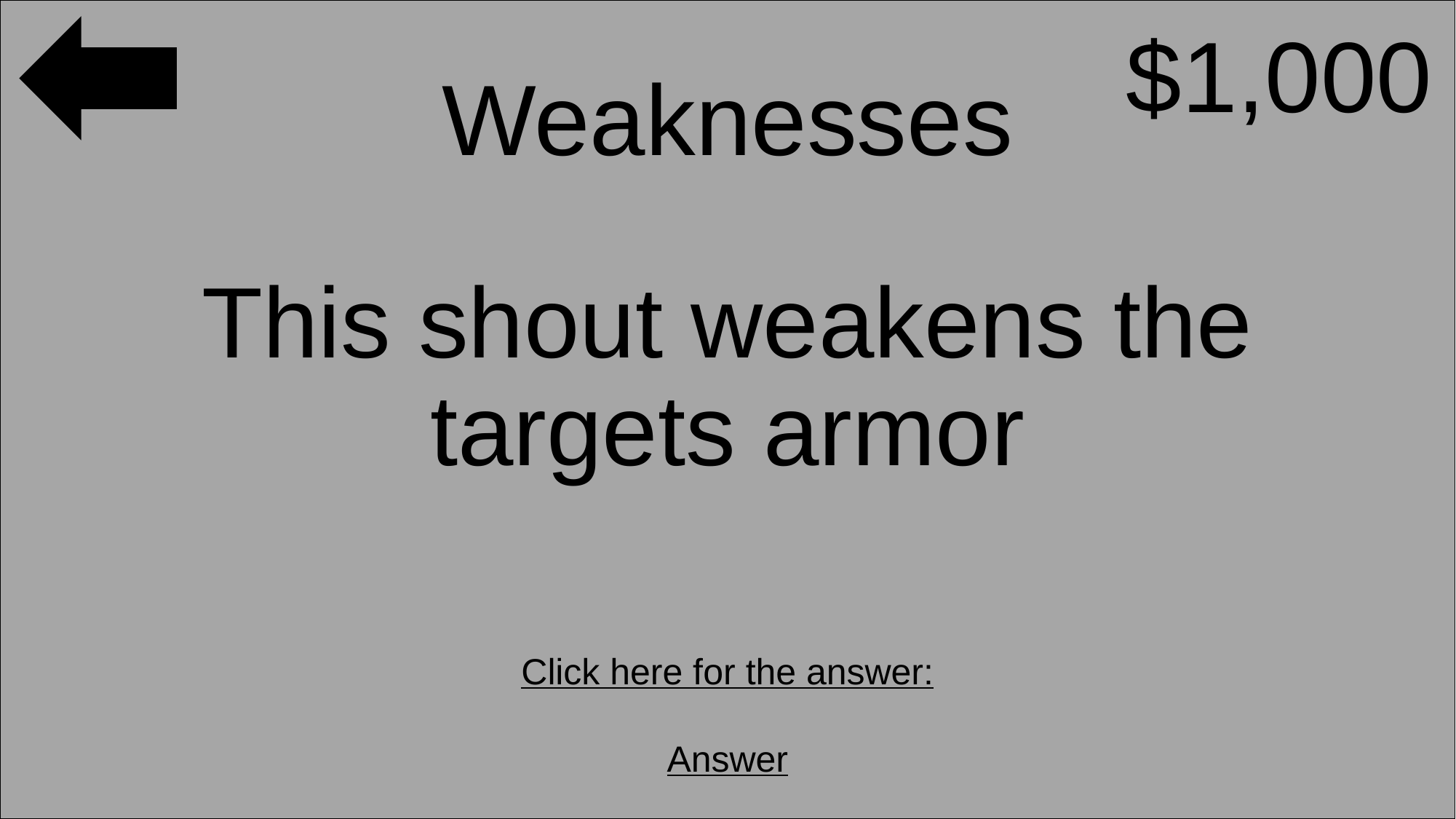

$1,000

#
Weaknesses

This shout weakens the targets armor

Click here for the answer:

Answer